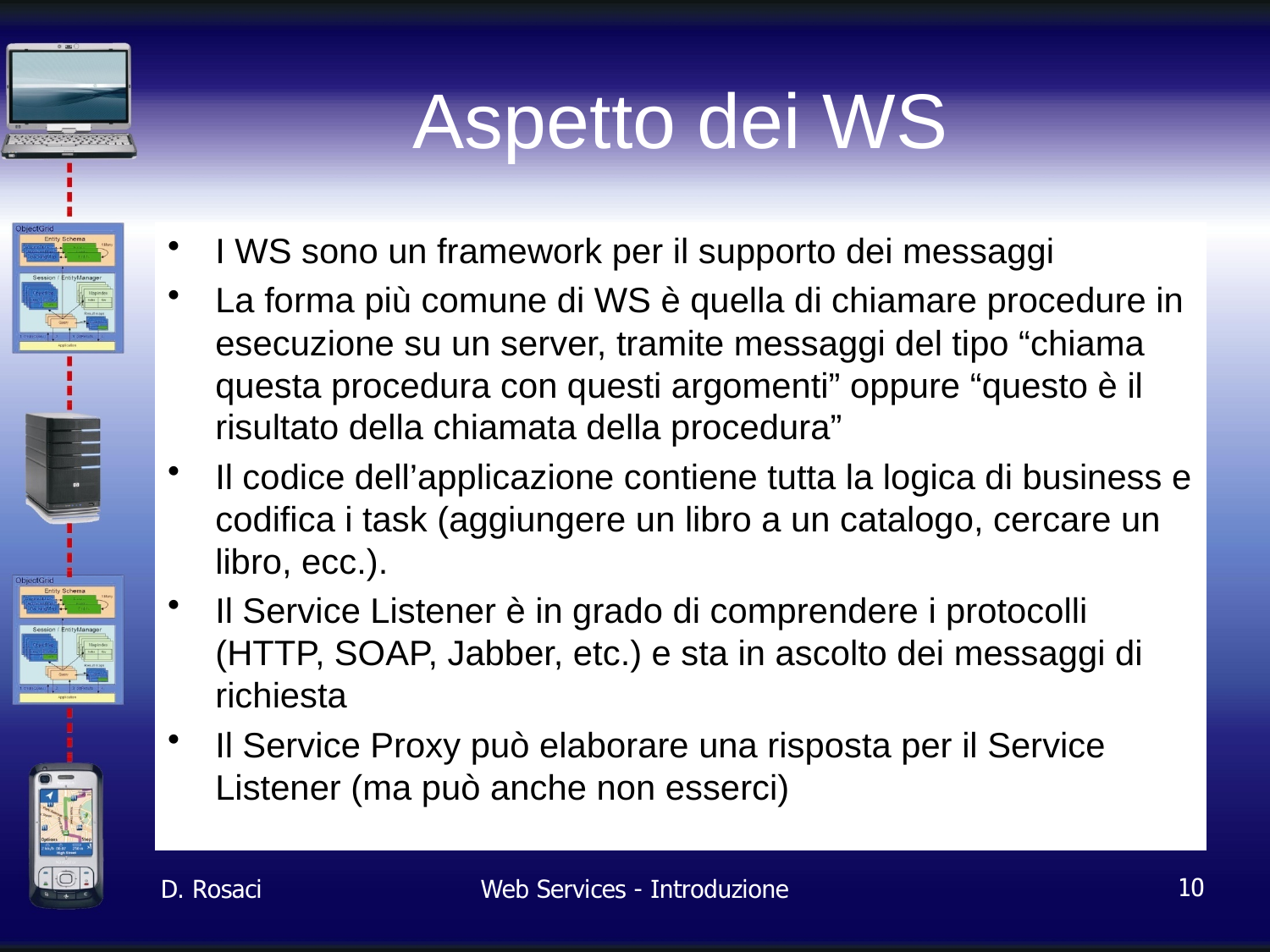

# Aspetto dei WS
I WS sono un framework per il supporto dei messaggi
La forma più comune di WS è quella di chiamare procedure in esecuzione su un server, tramite messaggi del tipo “chiama questa procedura con questi argomenti” oppure “questo è il risultato della chiamata della procedura”
Il codice dell’applicazione contiene tutta la logica di business e codifica i task (aggiungere un libro a un catalogo, cercare un libro, ecc.).
Il Service Listener è in grado di comprendere i protocolli (HTTP, SOAP, Jabber, etc.) e sta in ascolto dei messaggi di richiesta
Il Service Proxy può elaborare una risposta per il Service Listener (ma può anche non esserci)
D. Rosaci
Web Services - Introduzione